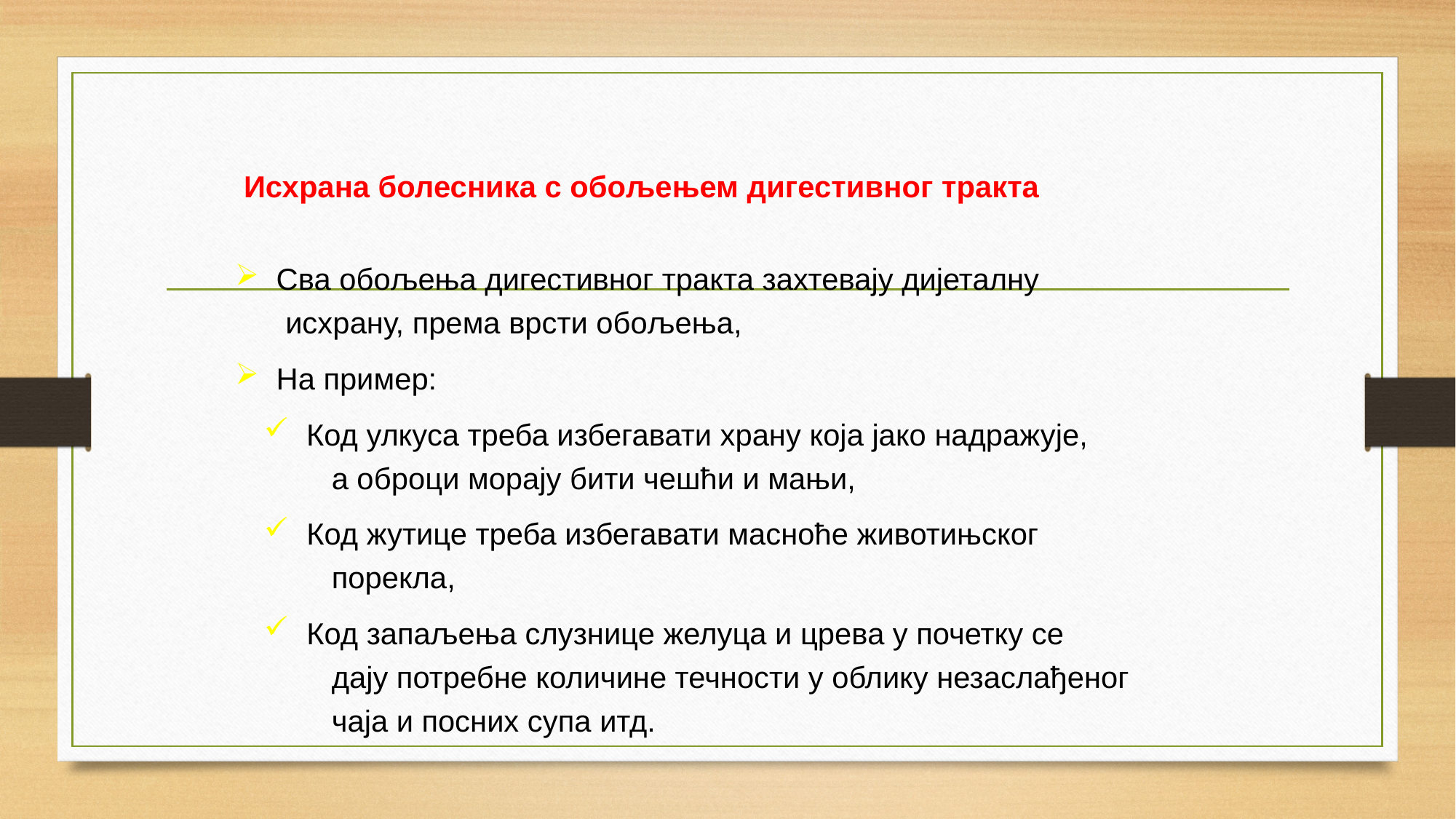

Исхрана болесника с обољењем дигестивног тракта
  Сва обољења дигестивног тракта захтевају дијеталну
      исхрану, према врсти обољења,
  На пример:
  Код улкуса треба избегавати храну која јако надражује,
     а оброци морају бити чешћи и мањи,
  Код жутице треба избегавати масноће животињског
     порекла,
  Код запаљења слузнице желуца и црева у почетку се
     дају потребне количине течности у облику незаслађеног
     чаја и посних супа итд.